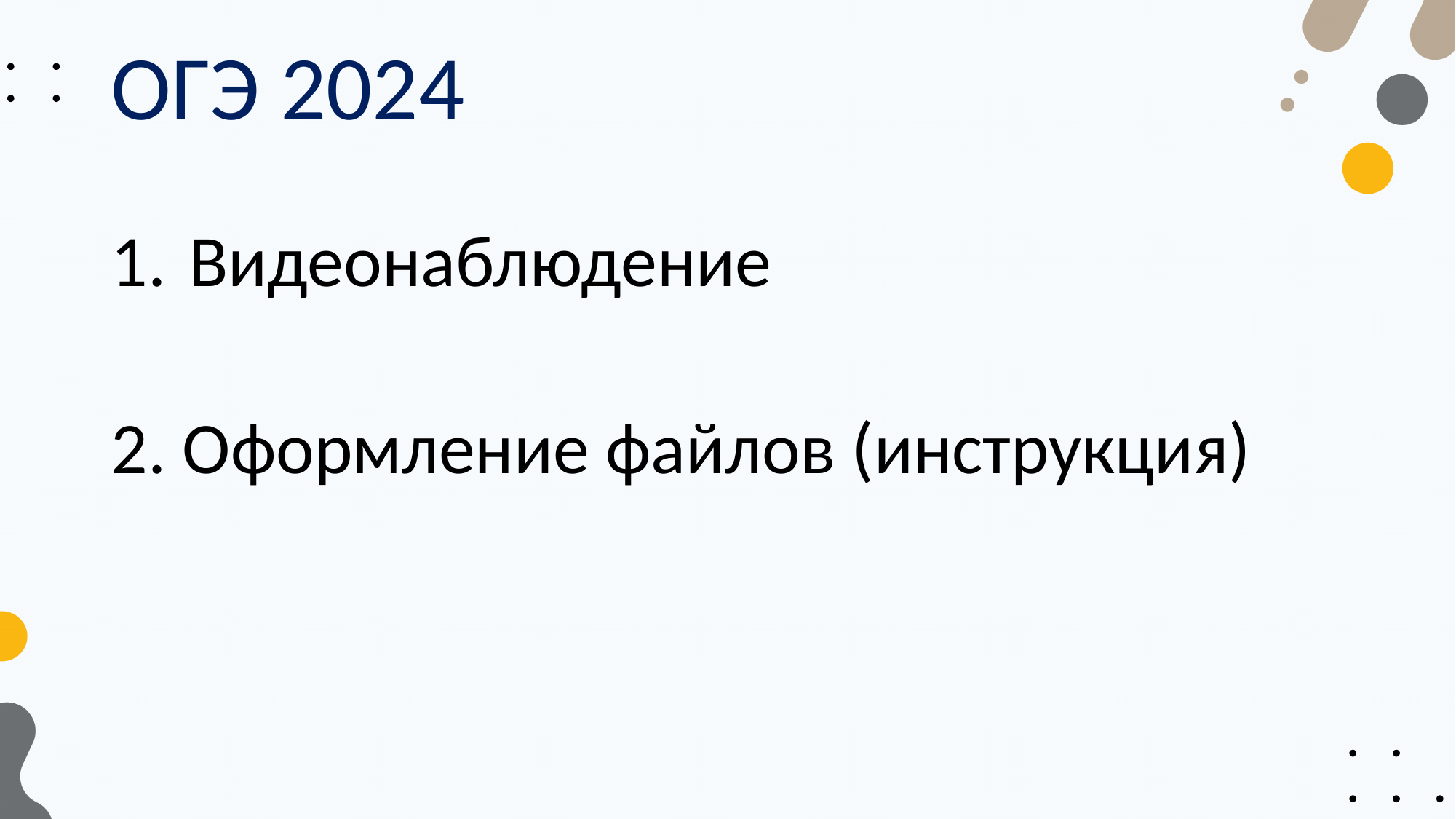

# ОГЭ 2024
 Видеонаблюдение

2. Оформление файлов (инструкция)